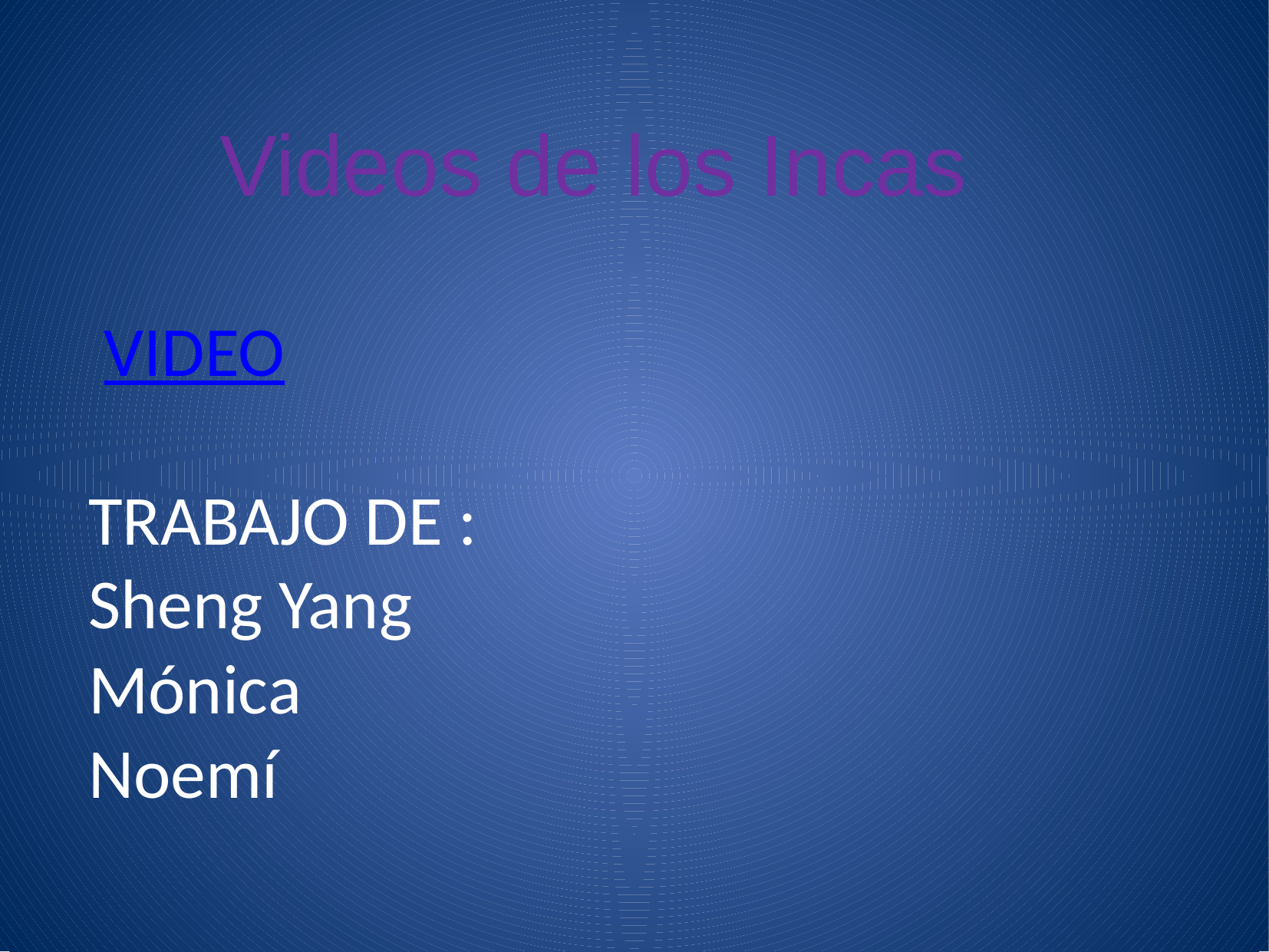

Videos de los Incas
 VIDEO

TRABAJO DE :
Sheng Yang
Mónica
Noemí